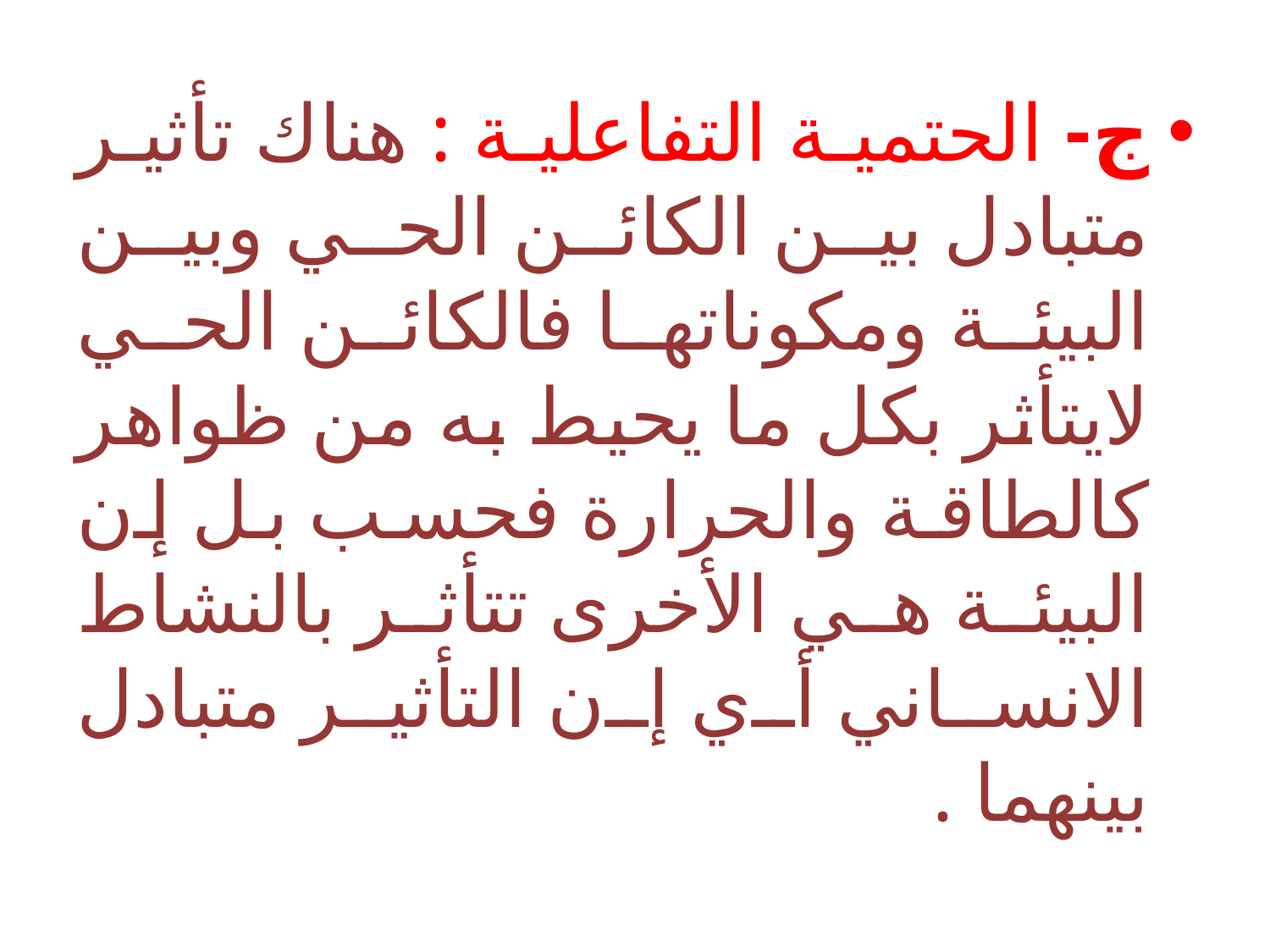

ج- الحتمية التفاعلية : هناك تأثير متبادل بين الكائن الحي وبين البيئة ومكوناتها فالكائن الحي لايتأثر بكل ما يحيط به من ظواهر كالطاقة والحرارة فحسب بل إن البيئة هي الأخرى تتأثر بالنشاط الانساني أي إن التأثير متبادل بينهما .